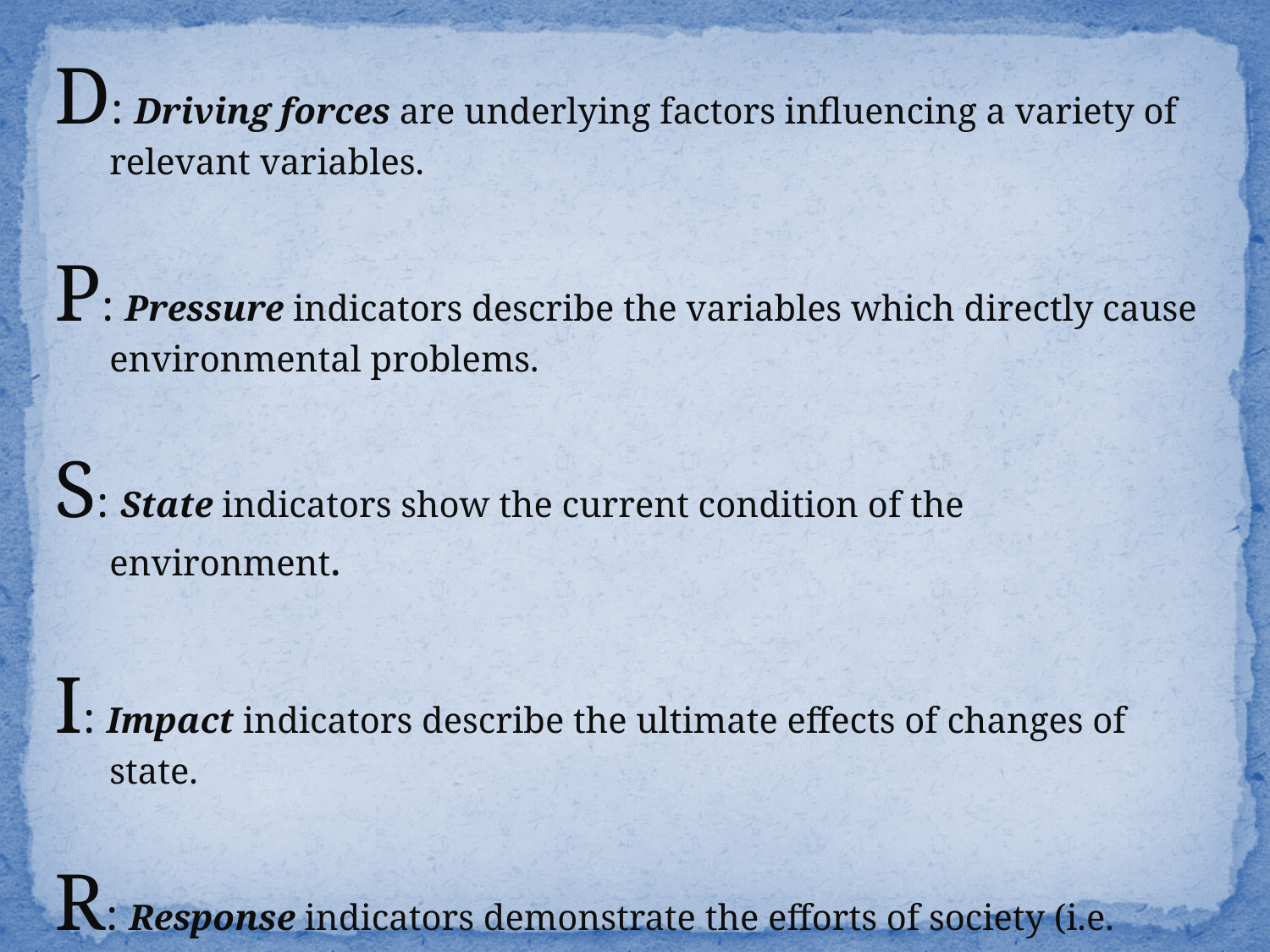

D: Driving forces are underlying factors influencing a variety of relevant variables.
P: Pressure indicators describe the variables which directly cause environmental problems.
S: State indicators show the current condition of the environment.

I: Impact indicators describe the ultimate effects of changes of state.
R: Response indicators demonstrate the efforts of society (i.e. politicians, decision-makers) to solve the problems.